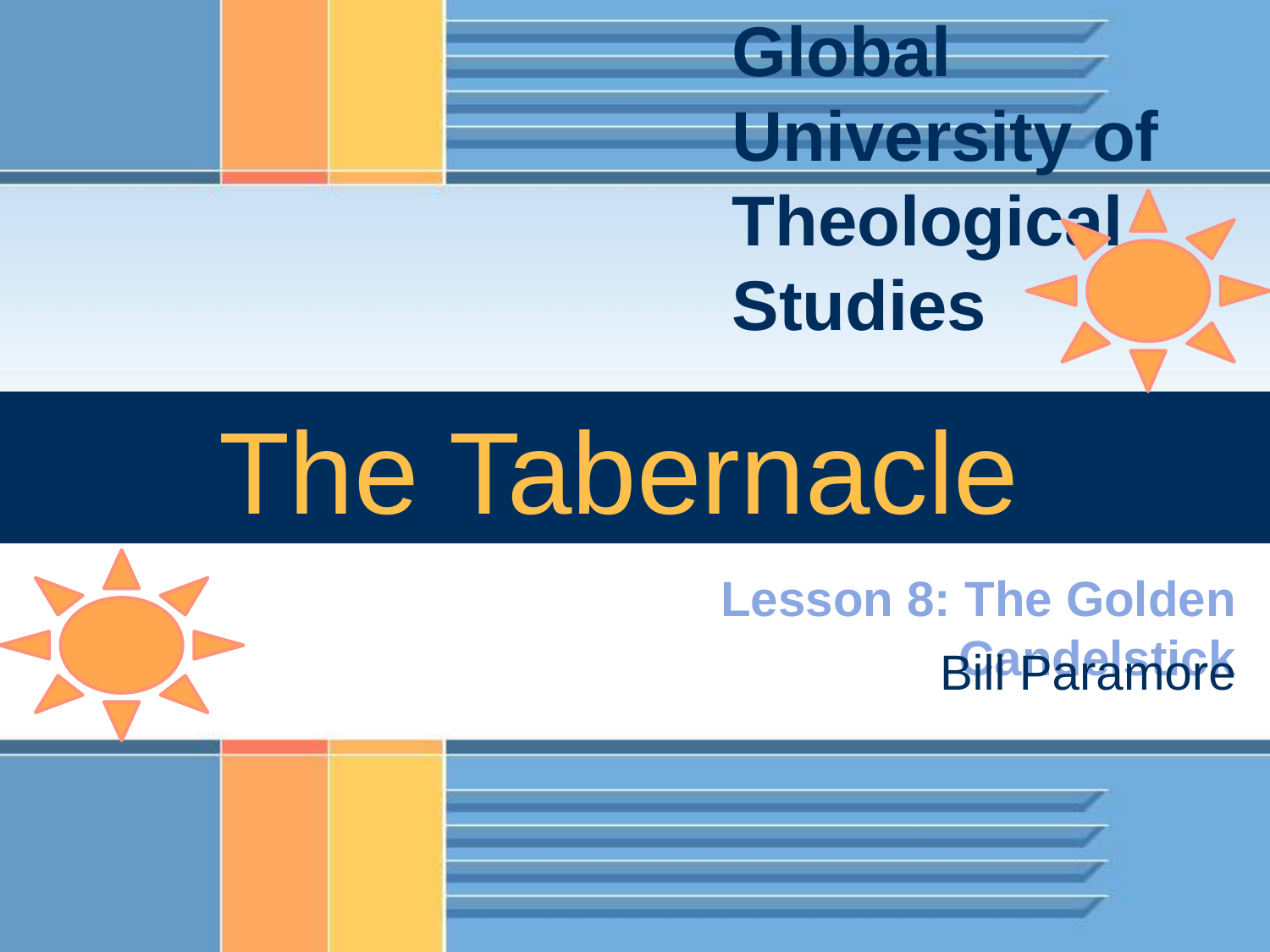

Global University of Theological Studies

The Tabernacle

Lesson 8: The Golden Candelstick
Bill Paramore